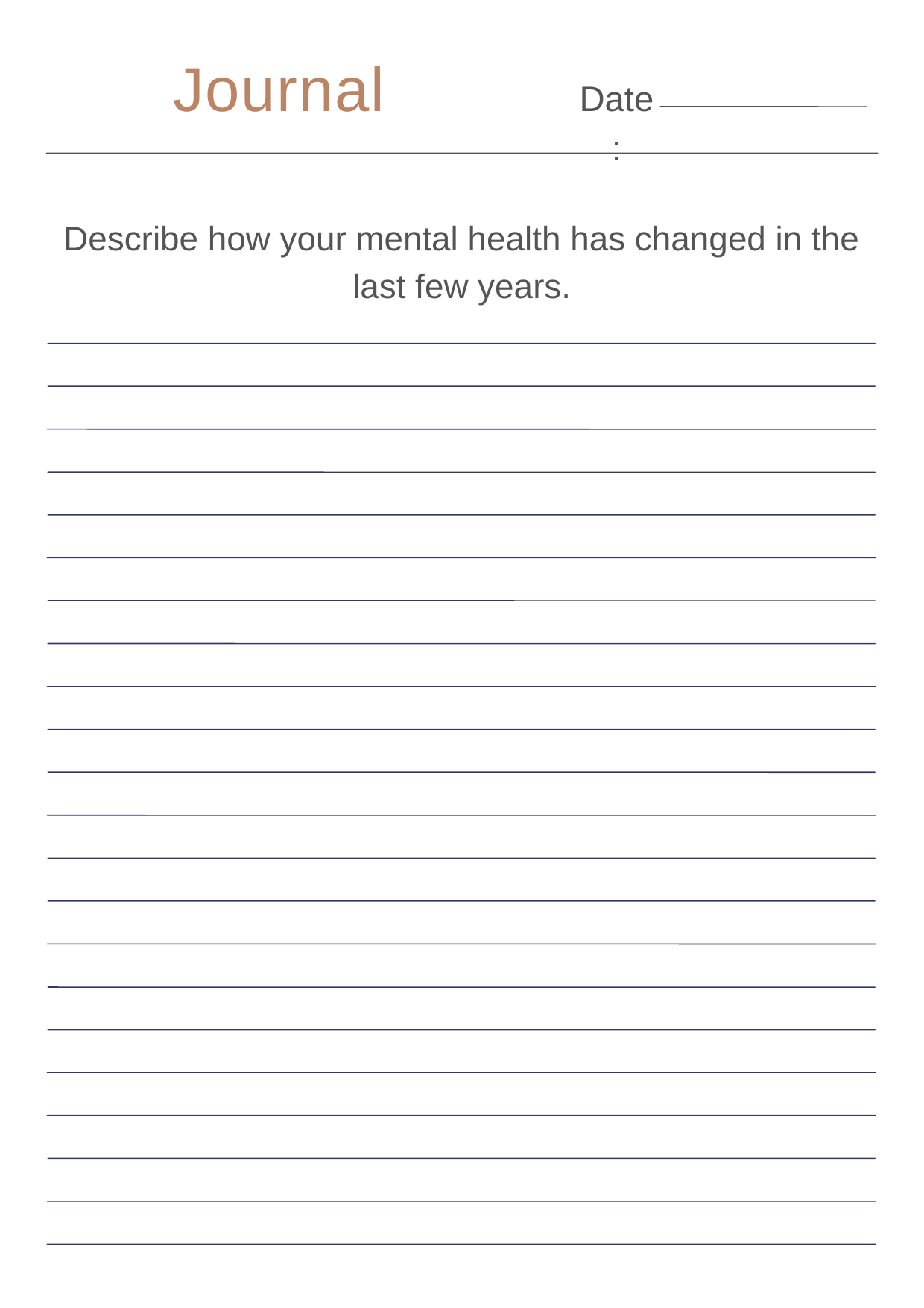

Journal
Date:

Describe how your mental health has changed in the last few years.